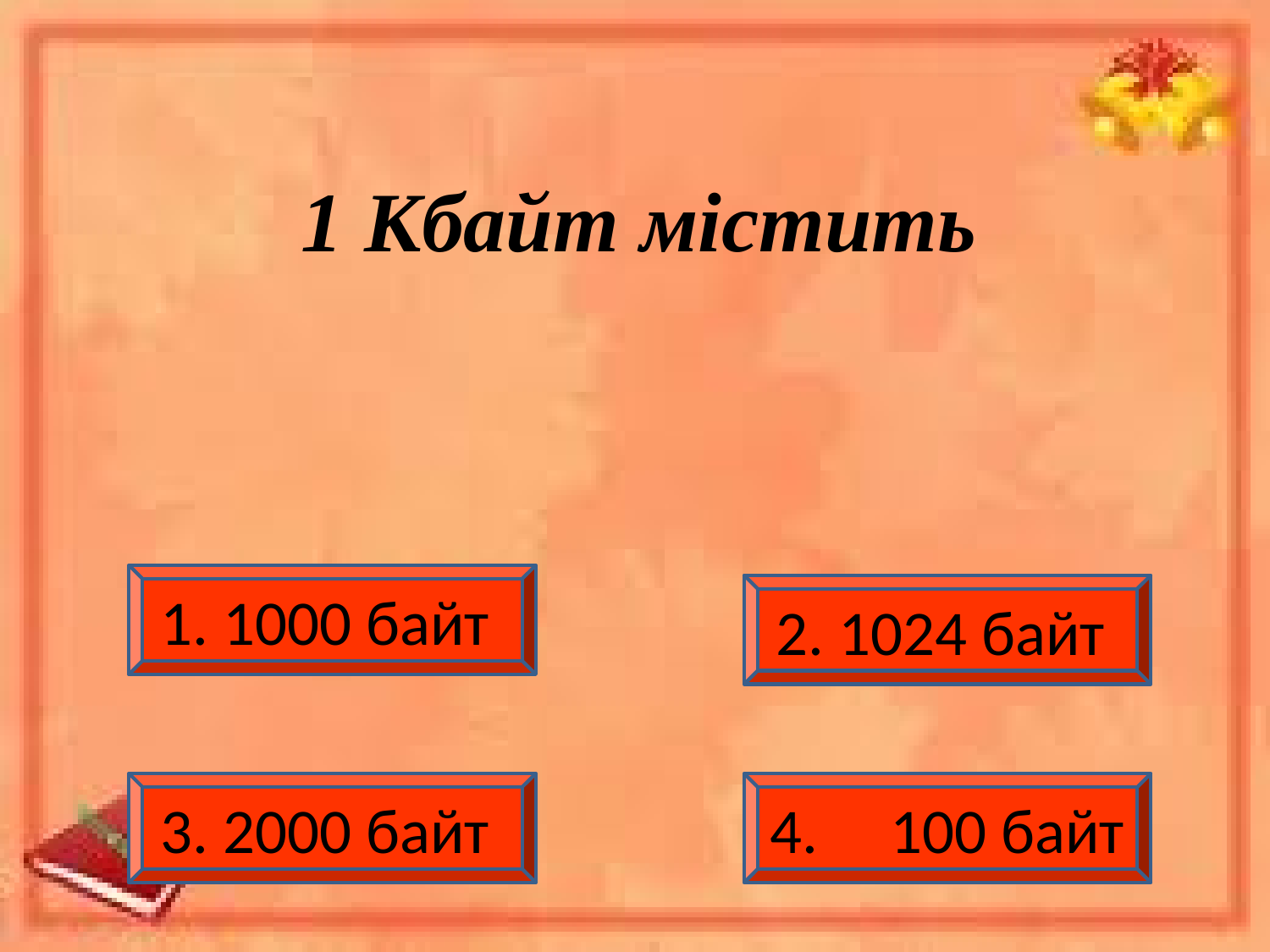

# 1 Кбайт містить
1. 1000 байт
2. 1024 байт
3. 2000 байт
4.     100 байт